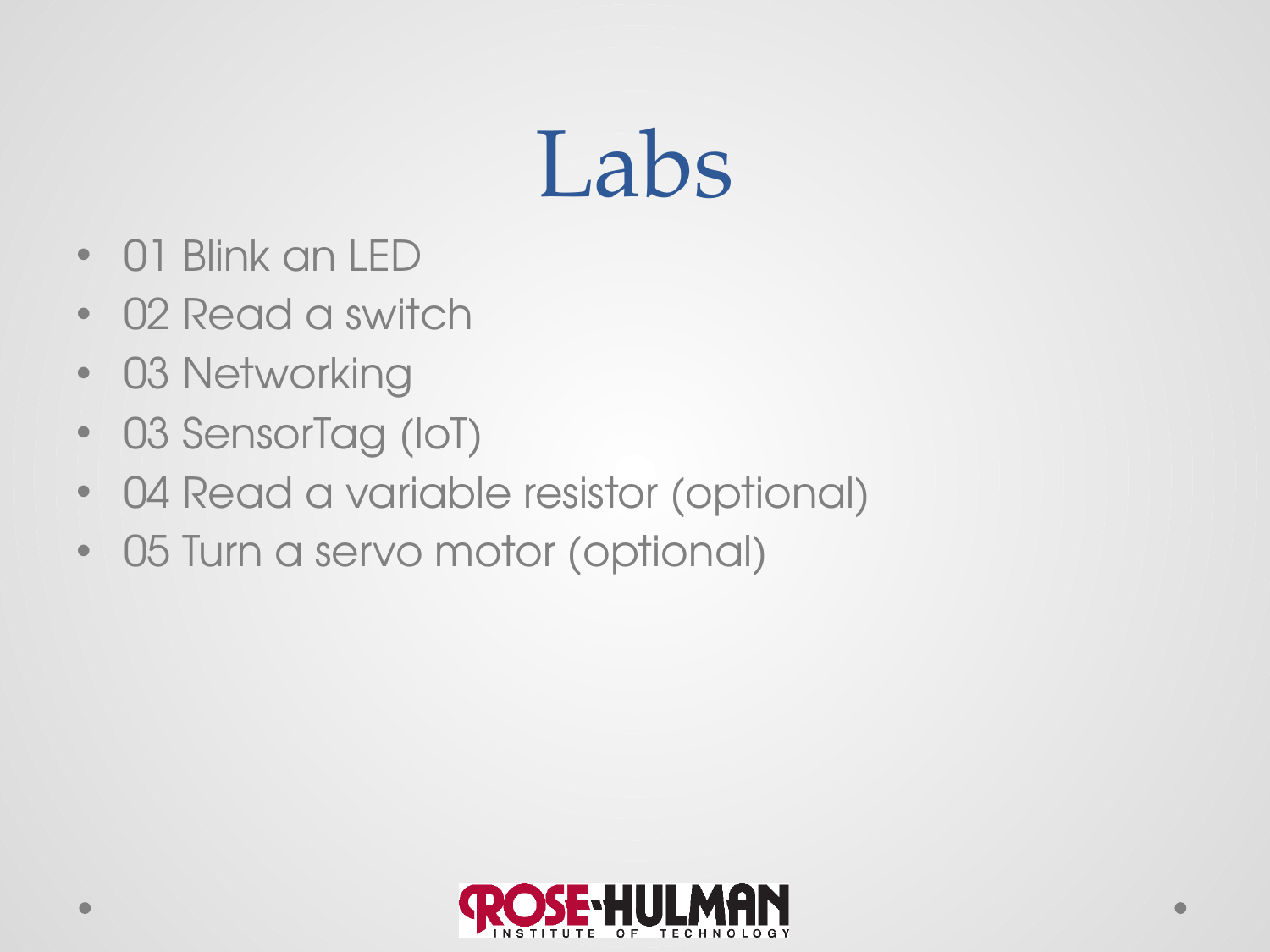

# Labs
01 Blink an LED
02 Read a switch
03 Networking
03 SensorTag (IoT)
04 Read a variable resistor (optional)
05 Turn a servo motor (optional)